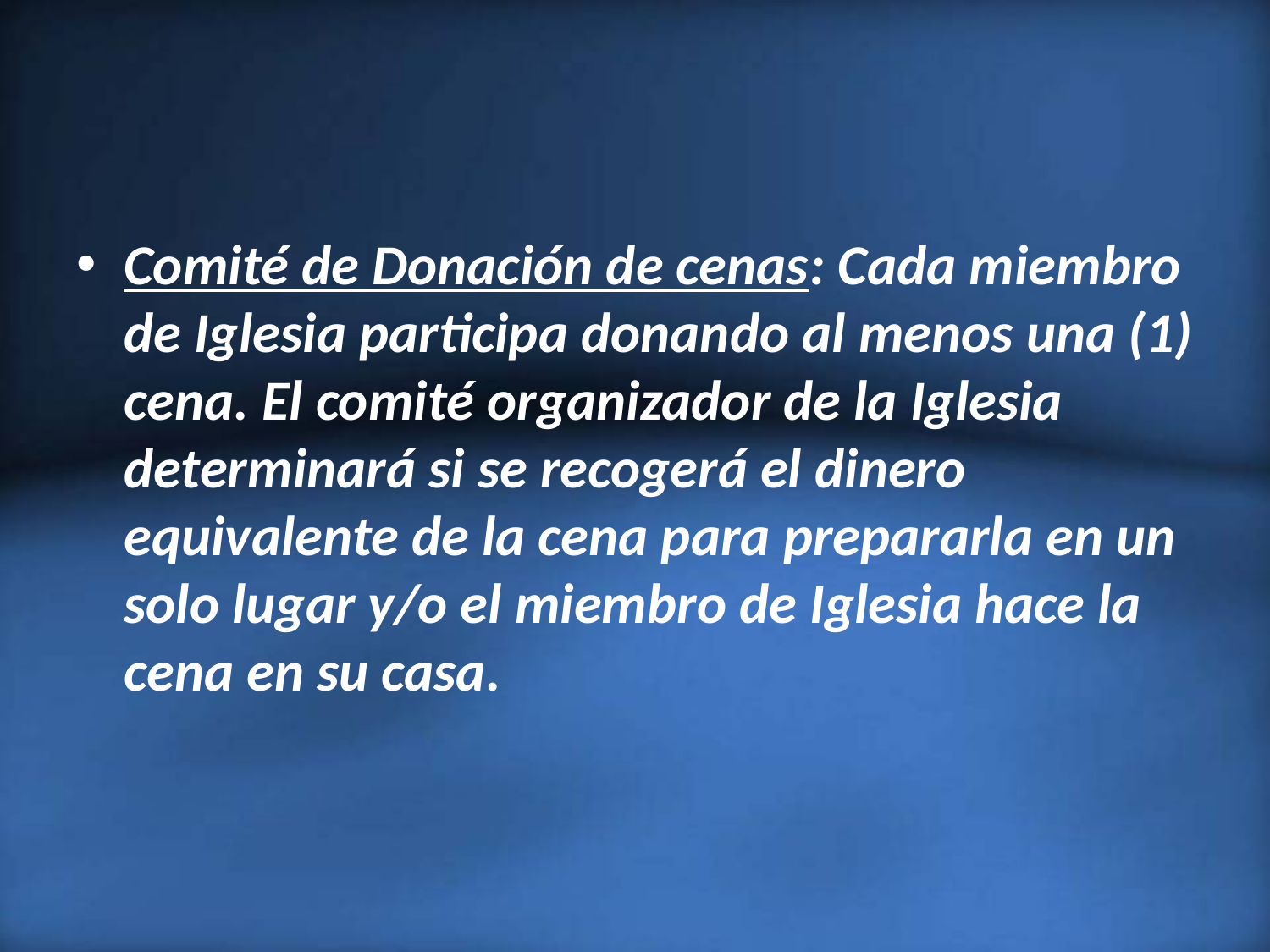

#
Comité de Donación de cenas: Cada miembro de Iglesia participa donando al menos una (1) cena. El comité organizador de la Iglesia determinará si se recogerá el dinero equivalente de la cena para prepararla en un solo lugar y/o el miembro de Iglesia hace la cena en su casa.